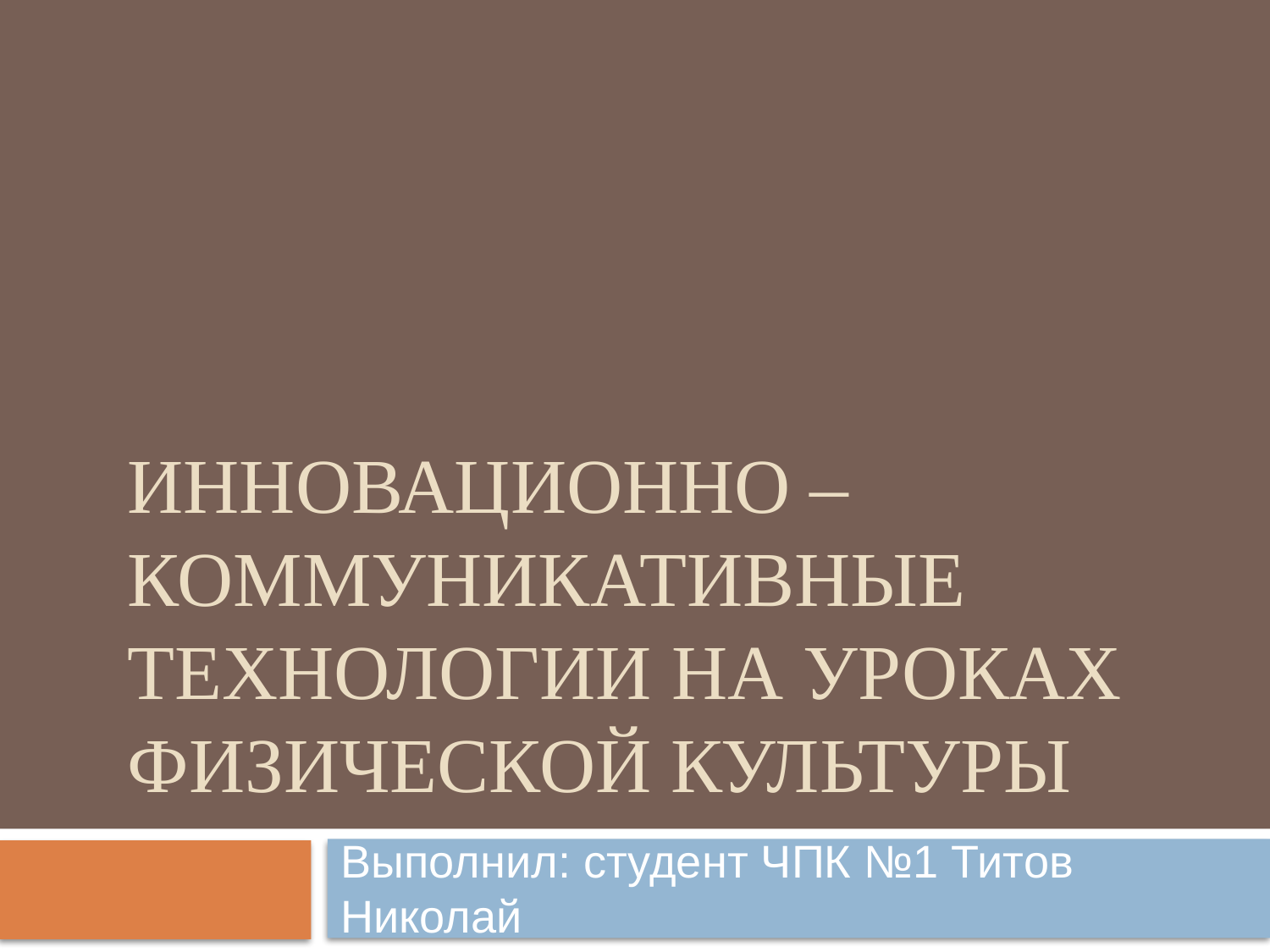

# Инновационно – коммуникативные технологии на уроках физической культуры
Выполнил: студент ЧПК №1 Титов Николай